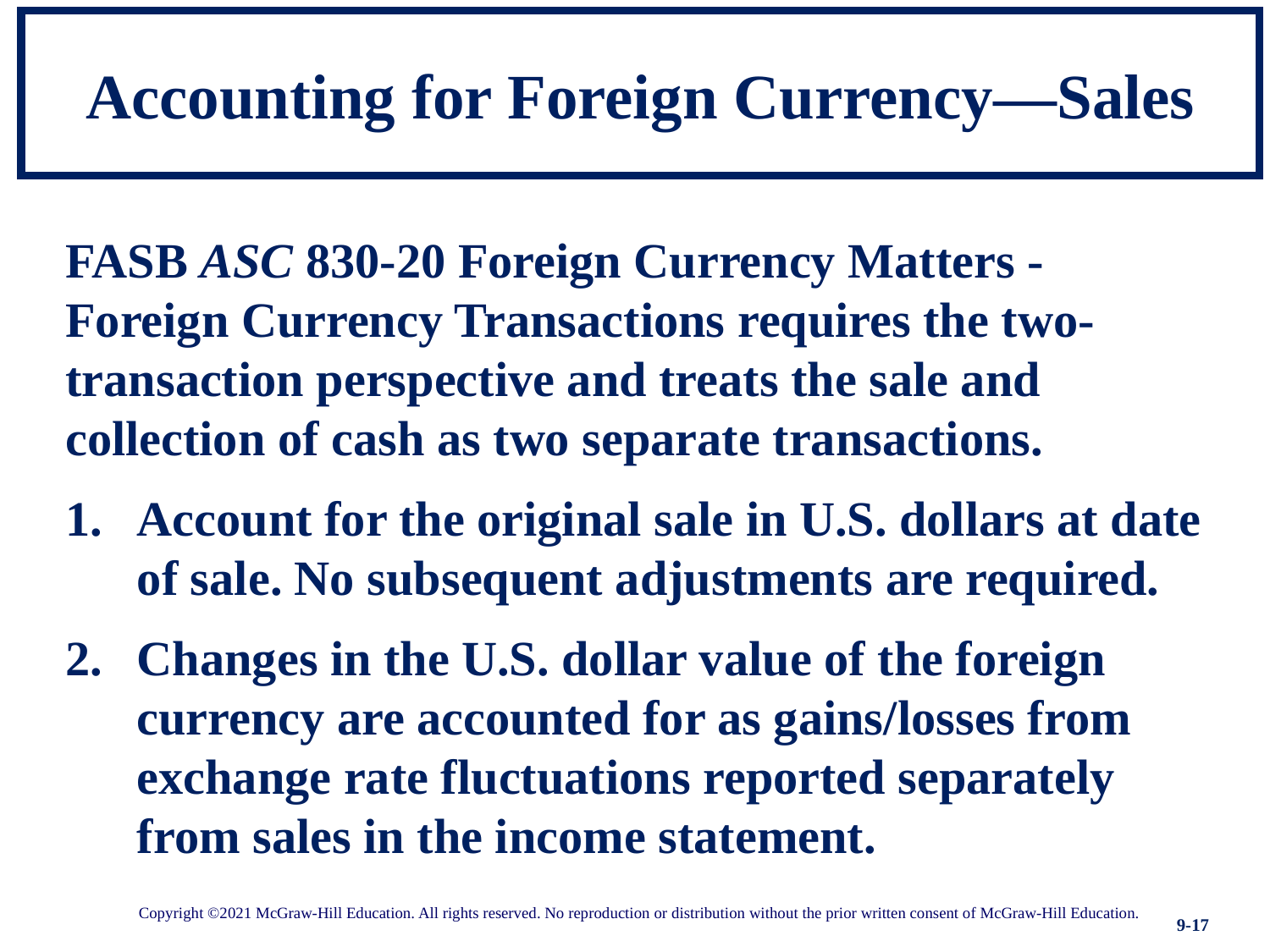

# Accounting for Foreign Currency—Sales
FASB ASC 830-20 Foreign Currency Matters - Foreign Currency Transactions requires the two-transaction perspective and treats the sale and collection of cash as two separate transactions.
Account for the original sale in U.S. dollars at date of sale. No subsequent adjustments are required.
Changes in the U.S. dollar value of the foreign currency are accounted for as gains/losses from exchange rate fluctuations reported separately from sales in the income statement.

Copyright ©2021 McGraw-Hill Education. All rights reserved. No reproduction or distribution without the prior written consent of McGraw-Hill Education.
9-17